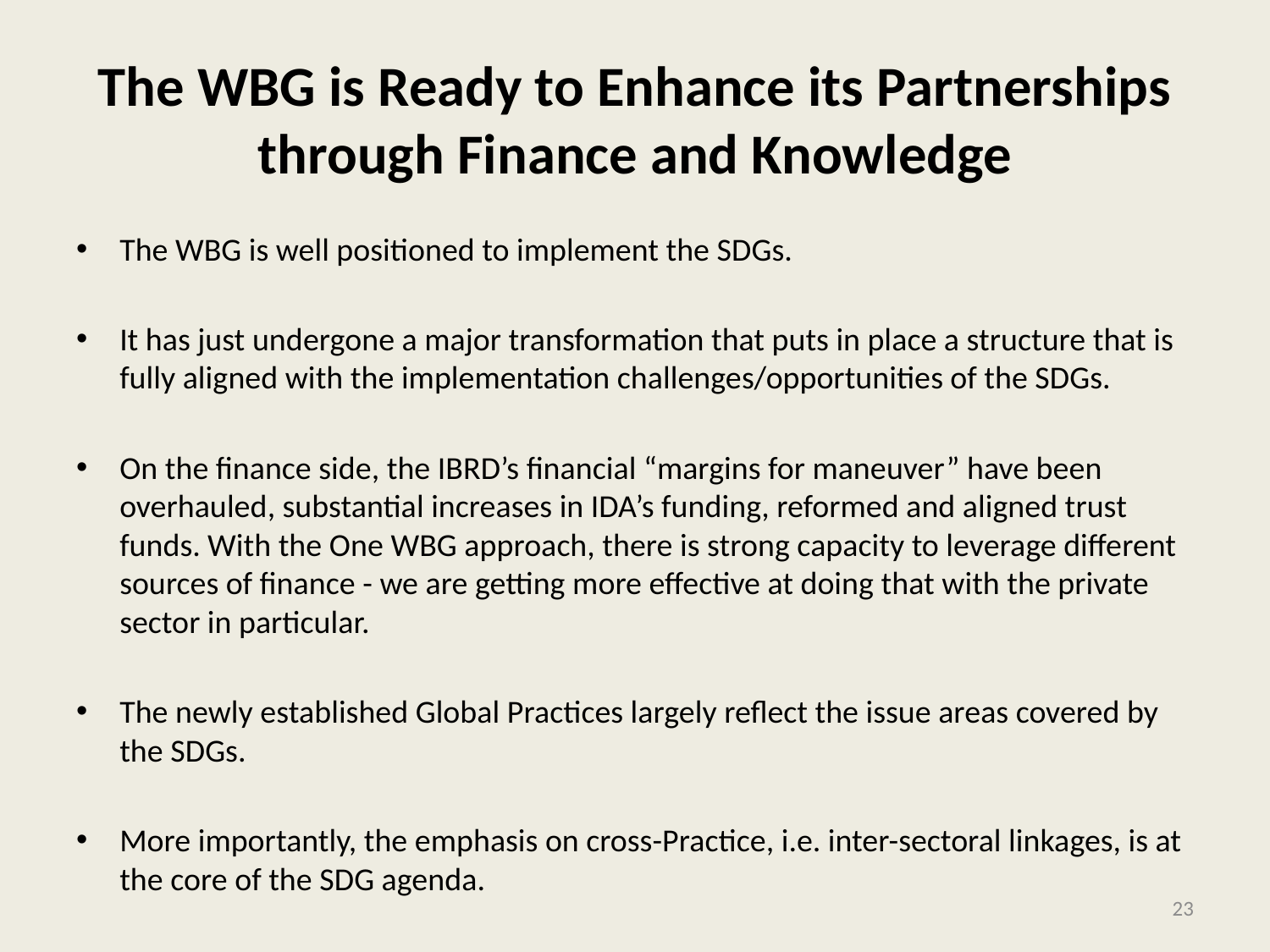

# The WBG is Ready to Enhance its Partnerships through Finance and Knowledge
The WBG is well positioned to implement the SDGs.

It has just undergone a major transformation that puts in place a structure that is fully aligned with the implementation challenges/opportunities of the SDGs.

On the finance side, the IBRD’s financial “margins for maneuver” have been overhauled, substantial increases in IDA’s funding, reformed and aligned trust funds. With the One WBG approach, there is strong capacity to leverage different sources of finance - we are getting more effective at doing that with the private sector in particular.

The newly established Global Practices largely reflect the issue areas covered by the SDGs.

More importantly, the emphasis on cross-Practice, i.e. inter-sectoral linkages, is at the core of the SDG agenda.

23